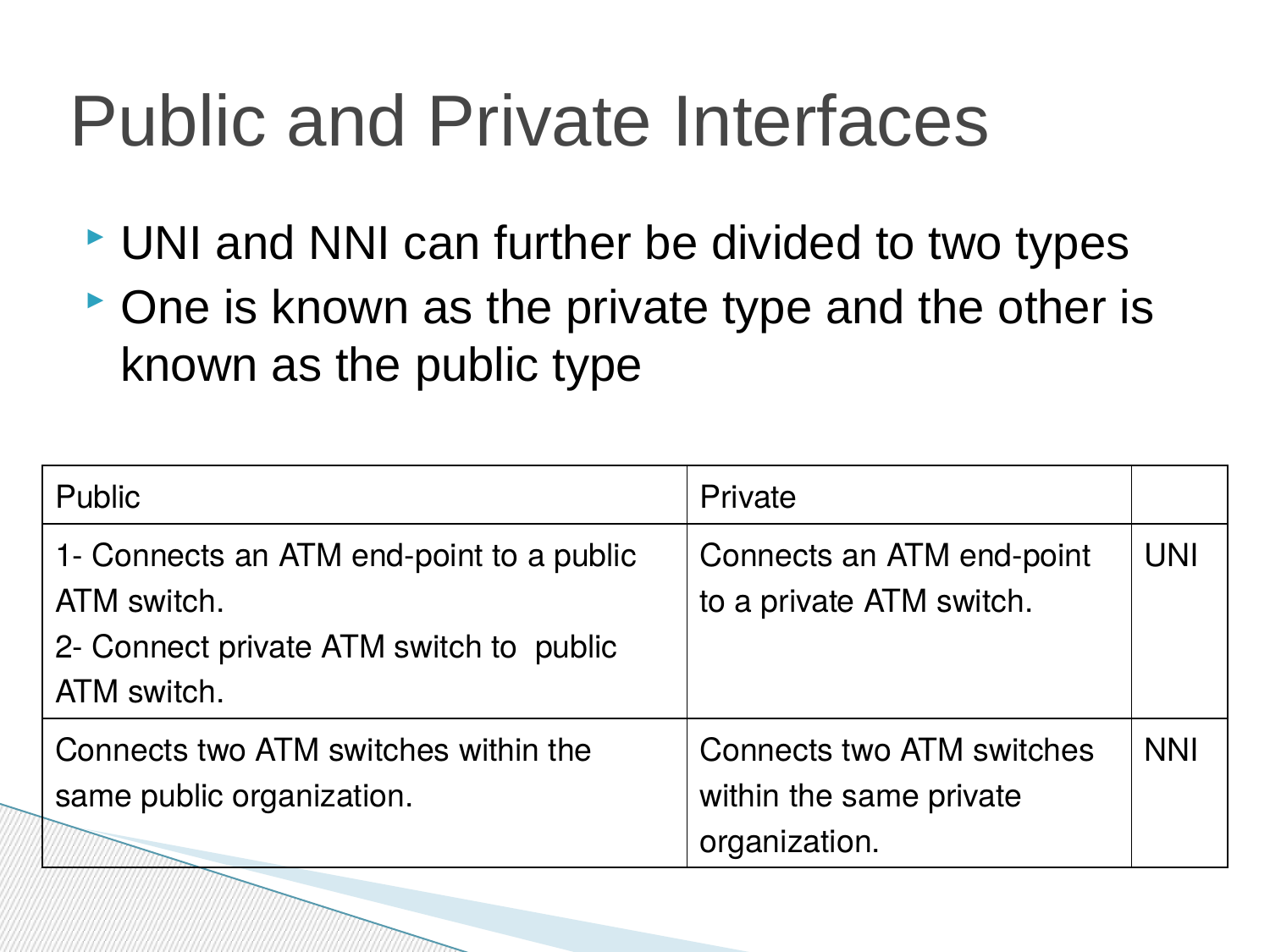

# Public and Private Interfaces
UNI and NNI can further be divided to two types
One is known as the private type and the other is known as the public type
| Public | Private |  |
| --- | --- | --- |
| 1- Connects an ATM end-point to a public ATM switch. 2- Connect private ATM switch to public ATM switch. | Connects an ATM end-point to a private ATM switch. | UNI |
| Connects two ATM switches within the same public organization. | Connects two ATM switches within the same private organization. | NNI |